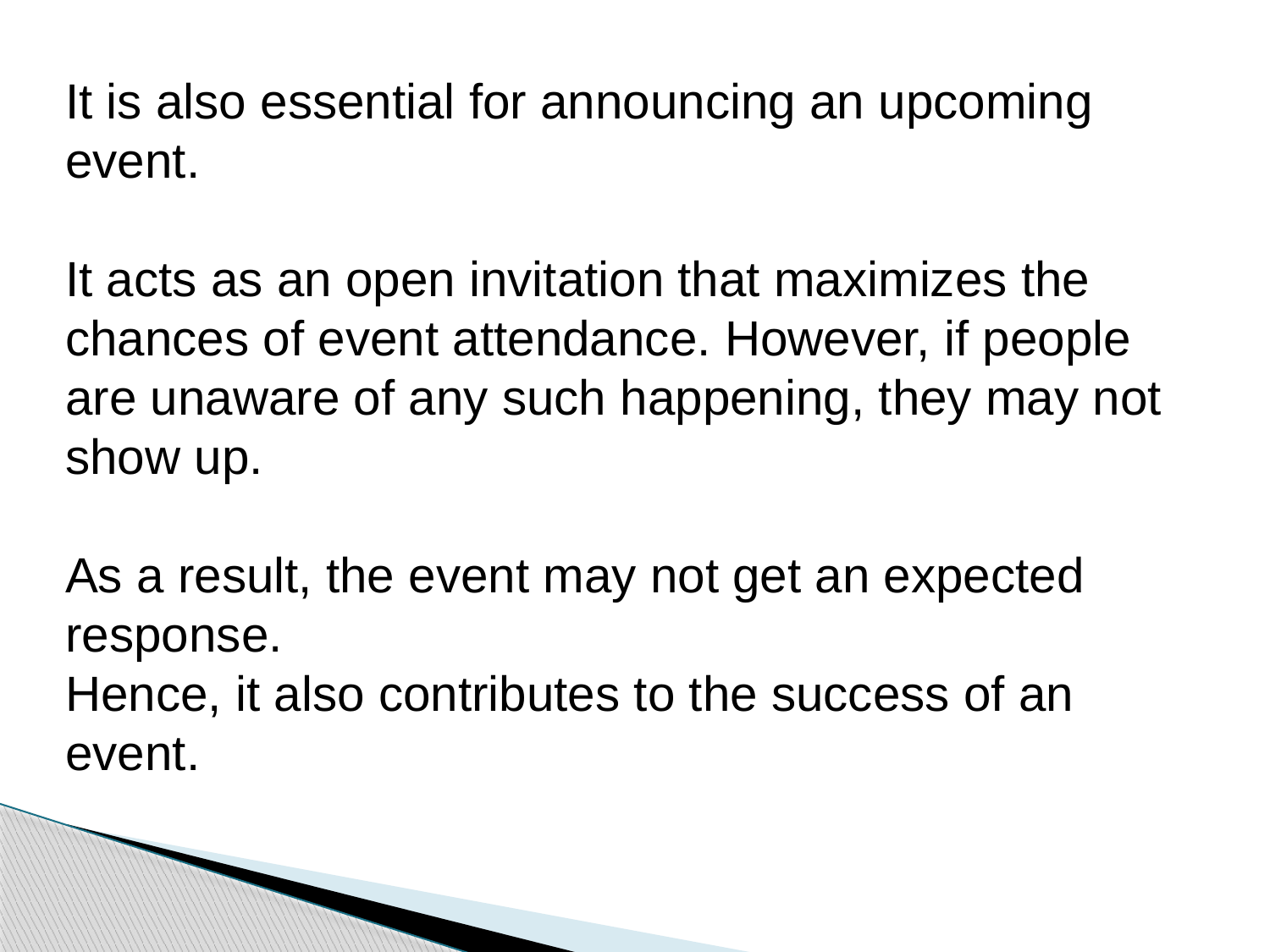

It is also essential for announcing an upcoming event.

It acts as an open invitation that maximizes the chances of event attendance. However, if people are unaware of any such happening, they may not show up.

As a result, the event may not get an expected response.
Hence, it also contributes to the success of an event.